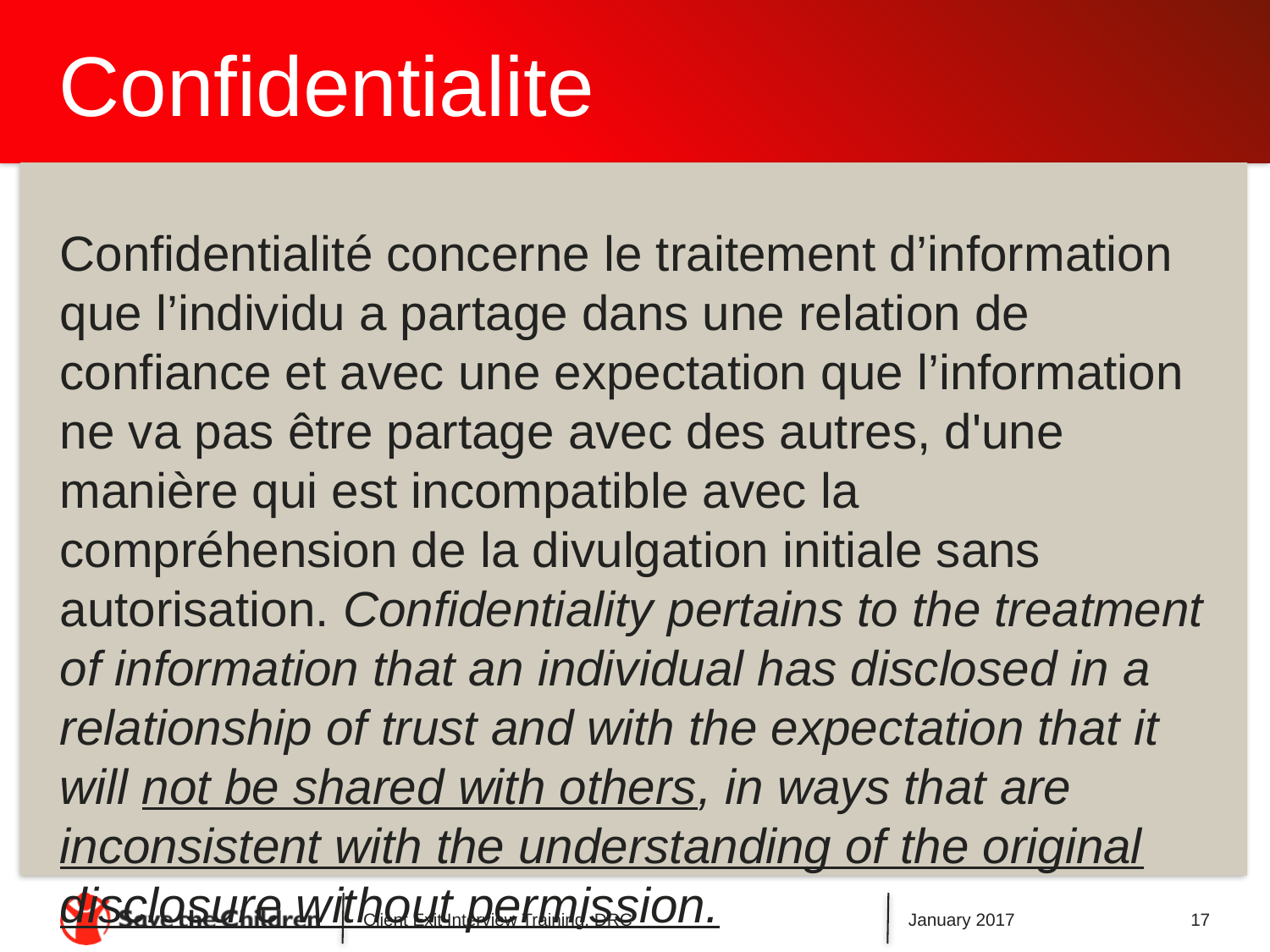

# Confidentialite
Confidentialité concerne le traitement d’information que l’individu a partage dans une relation de confiance et avec une expectation que l’information ne va pas être partage avec des autres, d'une manière qui est incompatible avec la compréhension de la divulgation initiale sans autorisation. Confidentiality pertains to the treatment of information that an individual has disclosed in a relationship of trust and with the expectation that it will not be shared with others, in ways that are inconsistent with the understanding of the original disclosure without permission.

Client Exit Interview Training, DRC
January 2017
17